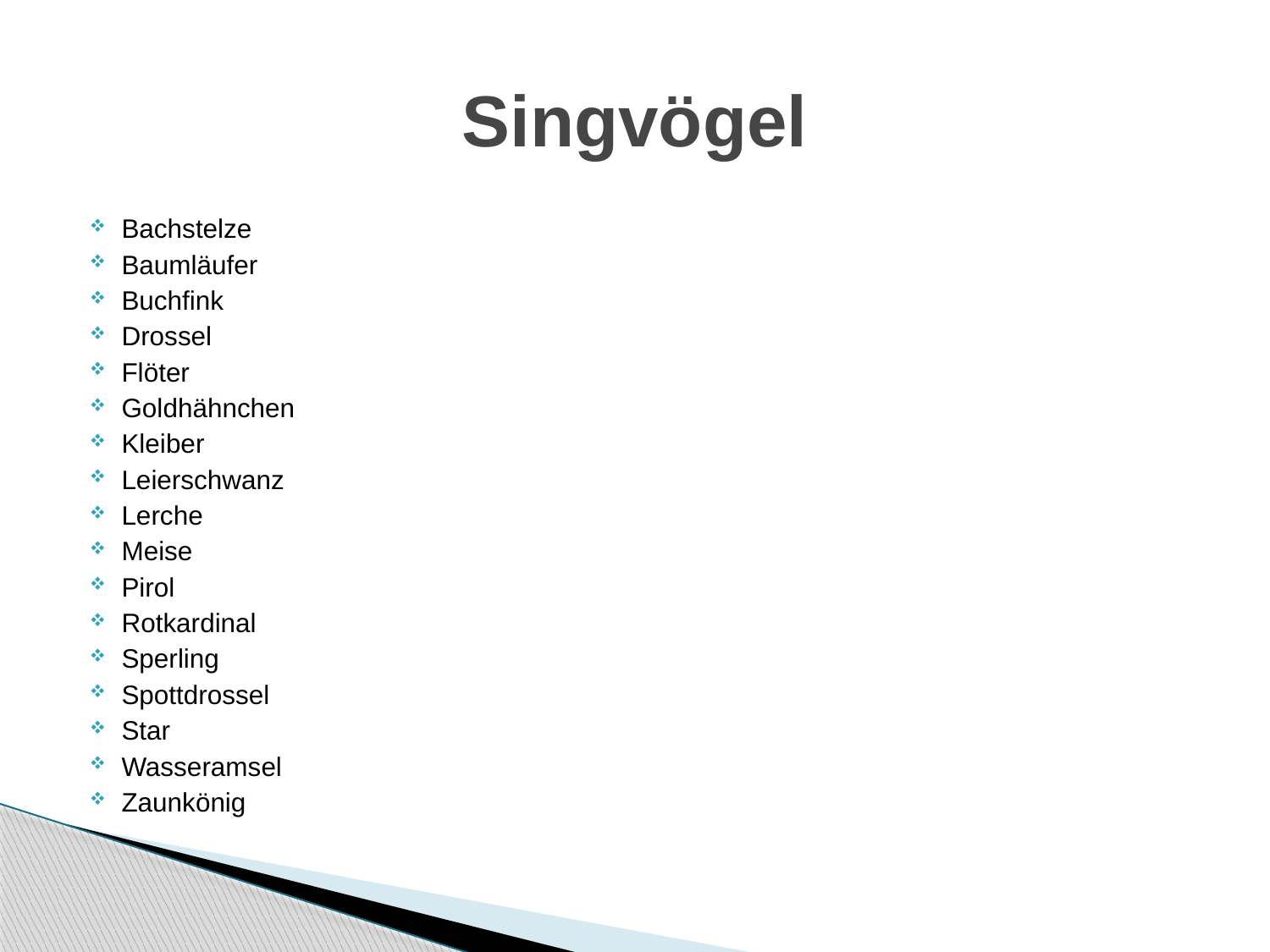

# Singvögel
Bachstelze
Baumläufer
Buchfink
Drossel
Flöter
Goldhähnchen
Kleiber
Leierschwanz
Lerche
Meise
Pirol
Rotkardinal
Sperling
Spottdrossel
Star
Wasseramsel
Zaunkönig